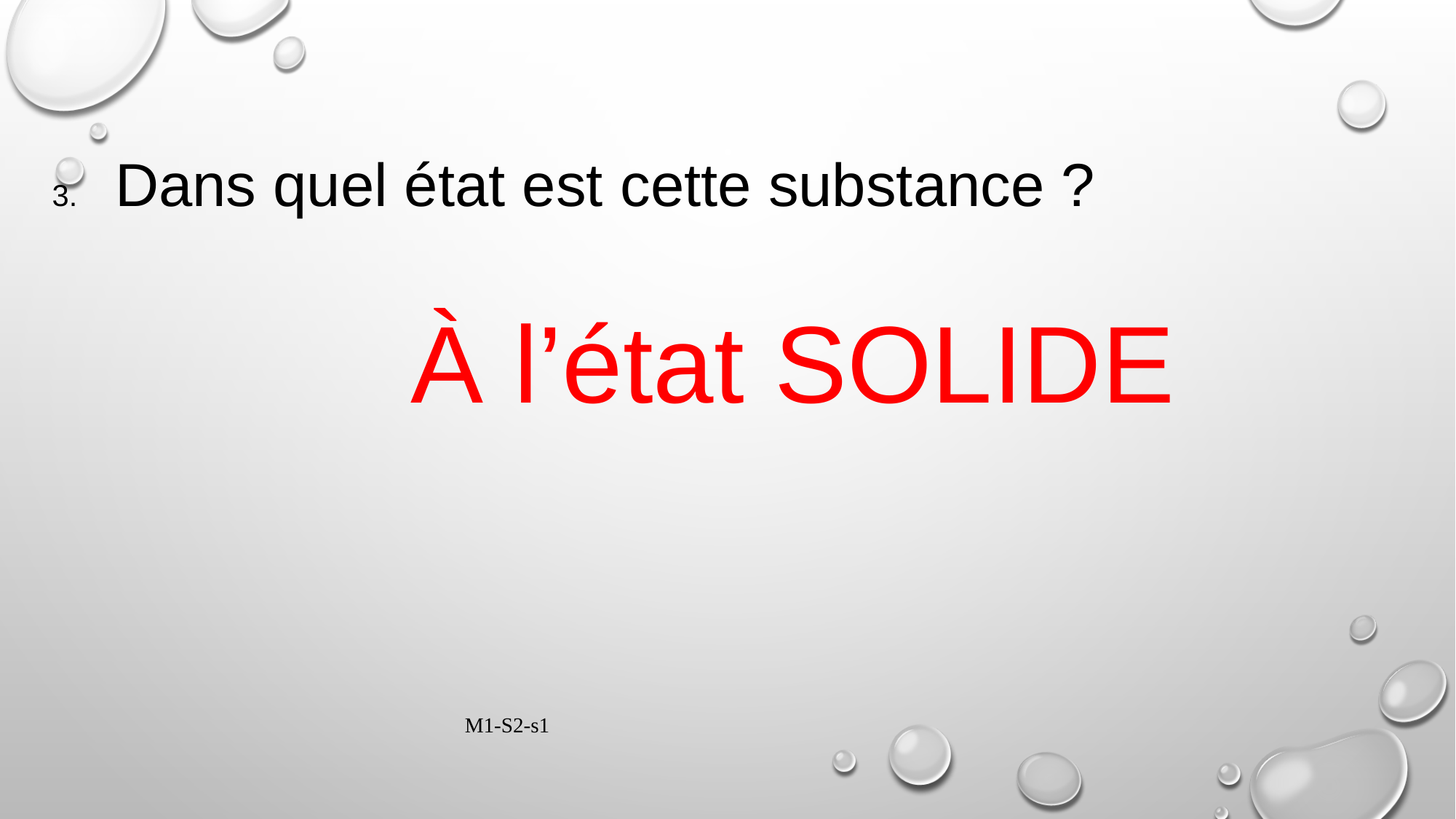

Dans quel état est cette substance ?
À l’état SOLIDE
M1-S2-s1